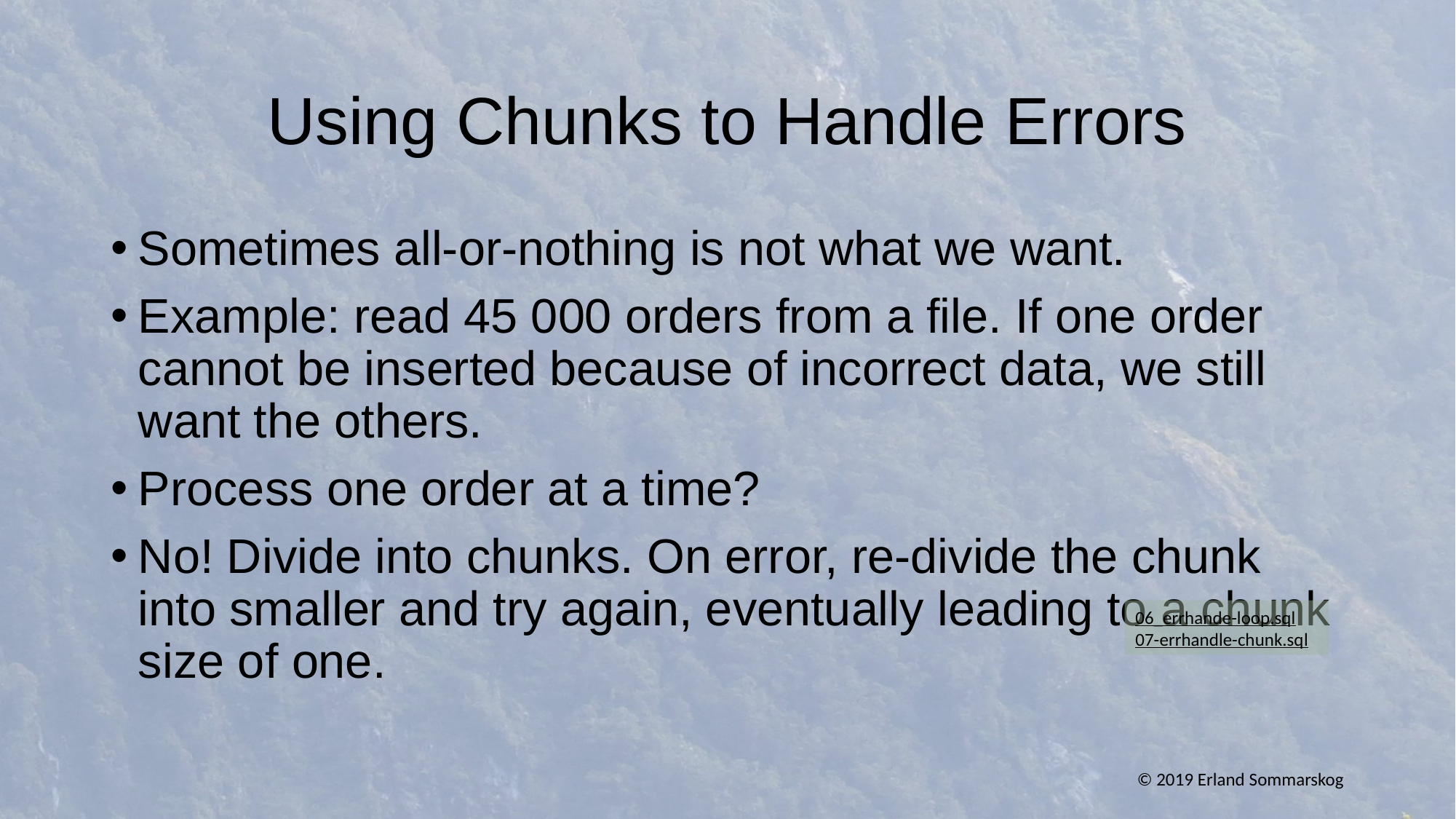

# Using Chunks to Handle Errors
Sometimes all-or-nothing is not what we want.
Example: read 45 000 orders from a file. If one order cannot be inserted because of incorrect data, we still want the others.
Process one order at a time?
No! Divide into chunks. On error, re-divide the chunk into smaller and try again, eventually leading to a chunk size of one.
06_errhande-loop.sql
07-errhandle-chunk.sql
© 2019 Erland Sommarskog